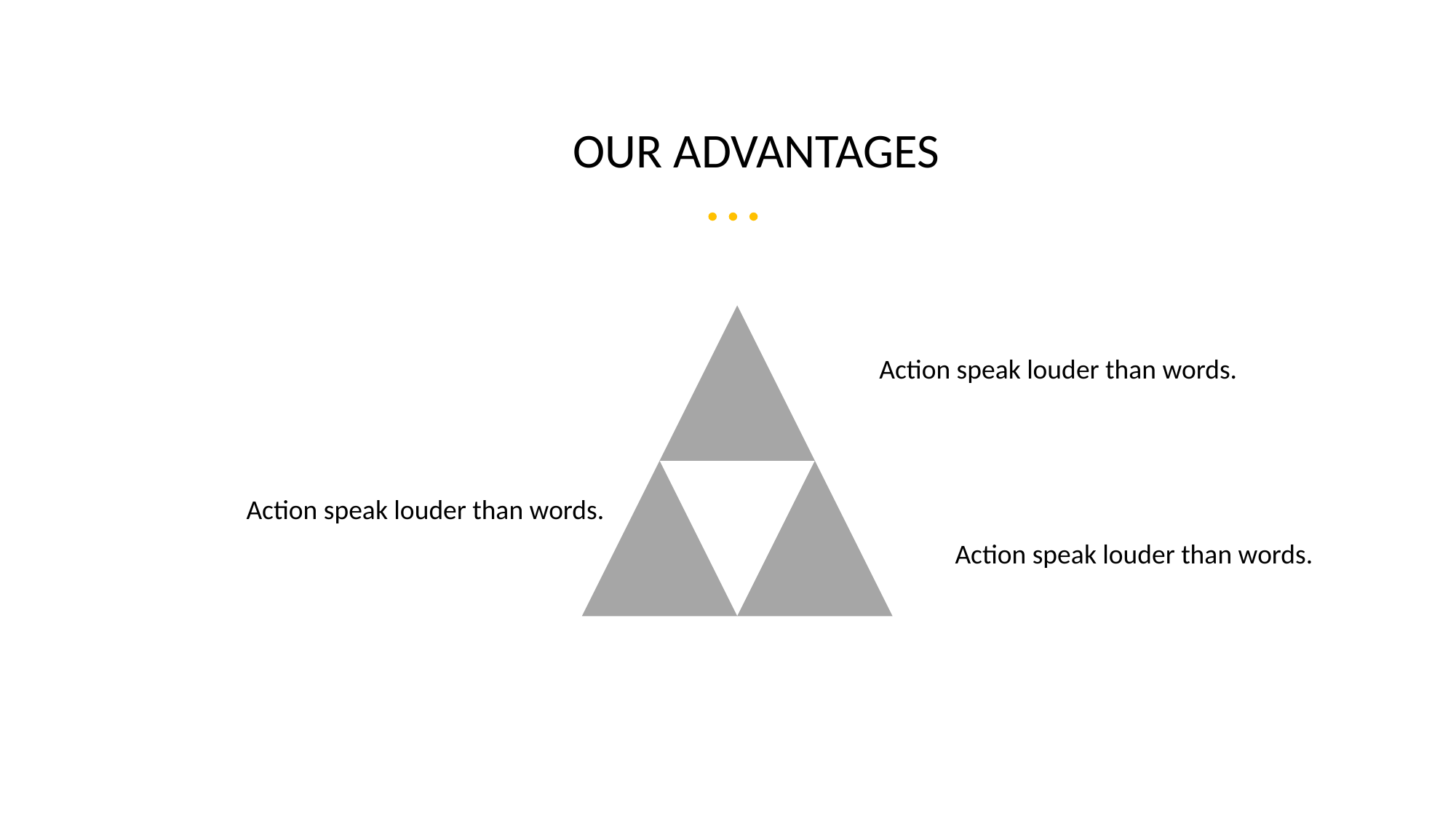

OUR ADVANTAGES

Action speak louder than words.
Action speak louder than words.
Action speak louder than words.